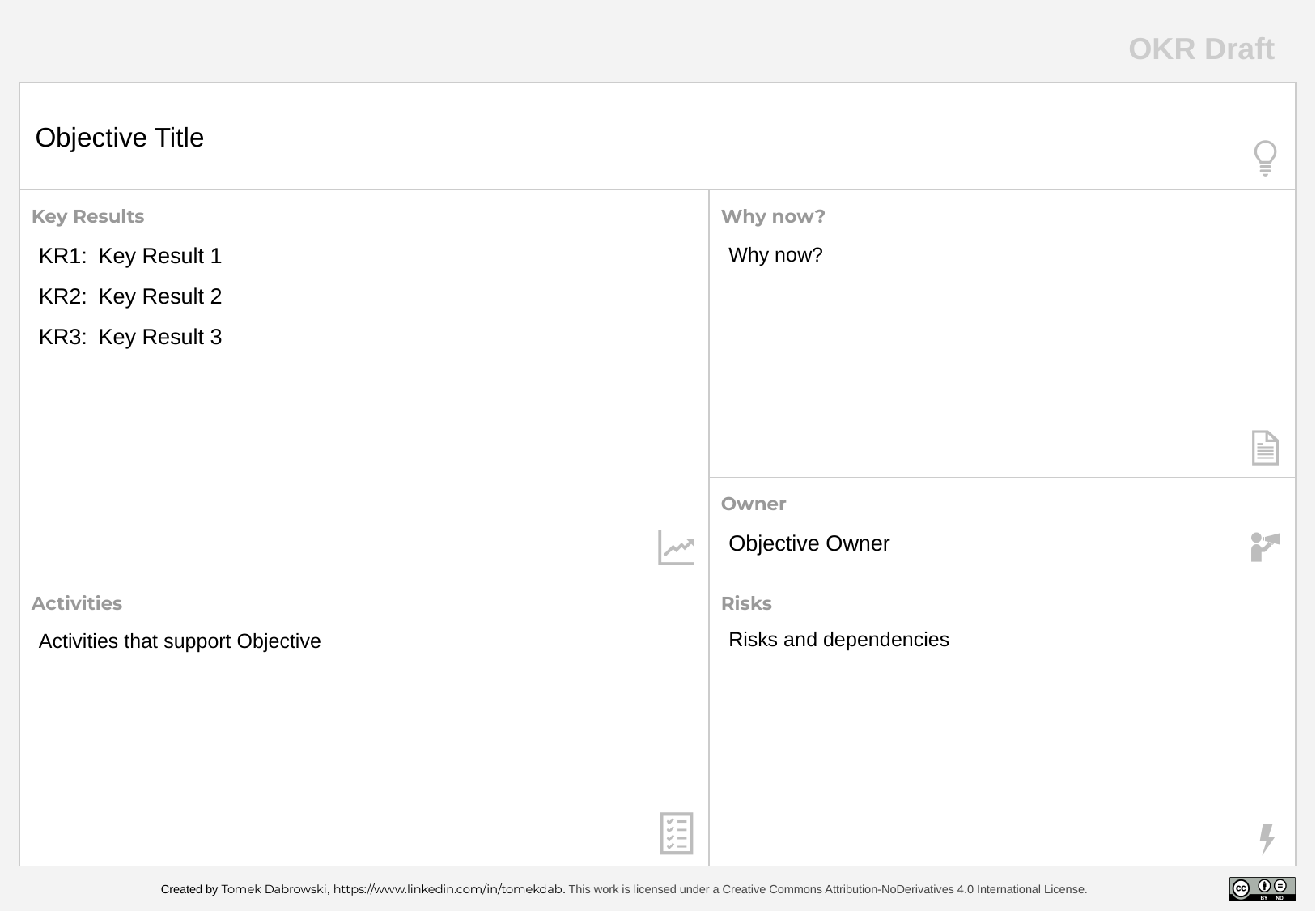

# Objective Title
KR1: 	Key Result 1
KR2: 	Key Result 2
KR3: 	Key Result 3

Why now?
Objective Owner
Risks and dependencies
Activities that support Objective